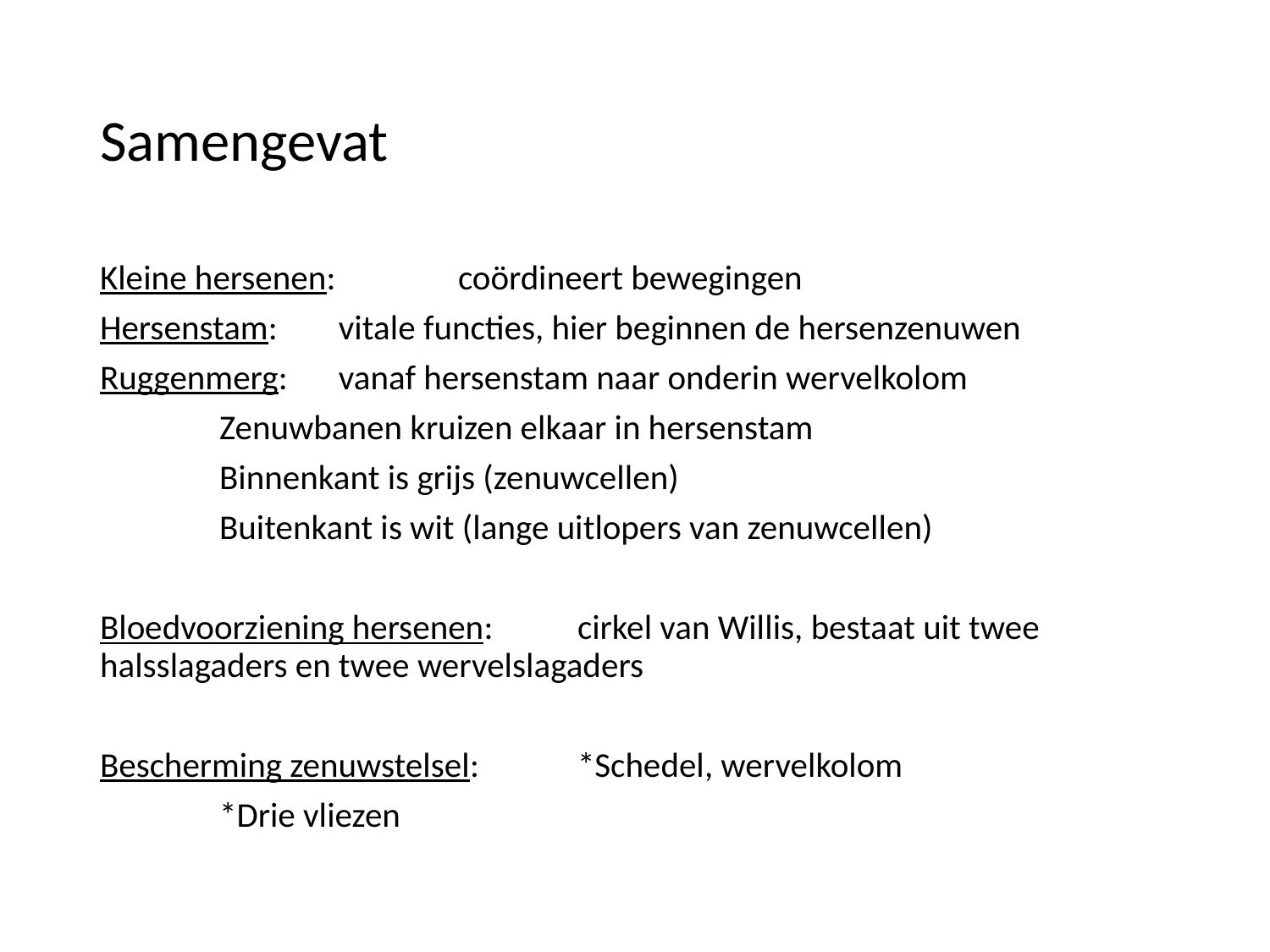

# Samengevat
Kleine hersenen: 	coördineert bewegingen
Hersenstam: 	vitale functies, hier beginnen de hersenzenuwen
Ruggenmerg: 	vanaf hersenstam naar onderin wervelkolom
			Zenuwbanen kruizen elkaar in hersenstam
			Binnenkant is grijs (zenuwcellen)
			Buitenkant is wit (lange uitlopers van zenuwcellen)

Bloedvoorziening hersenen: 	cirkel van Willis, bestaat uit twee 						halsslagaders en twee wervelslagaders

Bescherming zenuwstelsel: 	*Schedel, wervelkolom
					*Drie vliezen